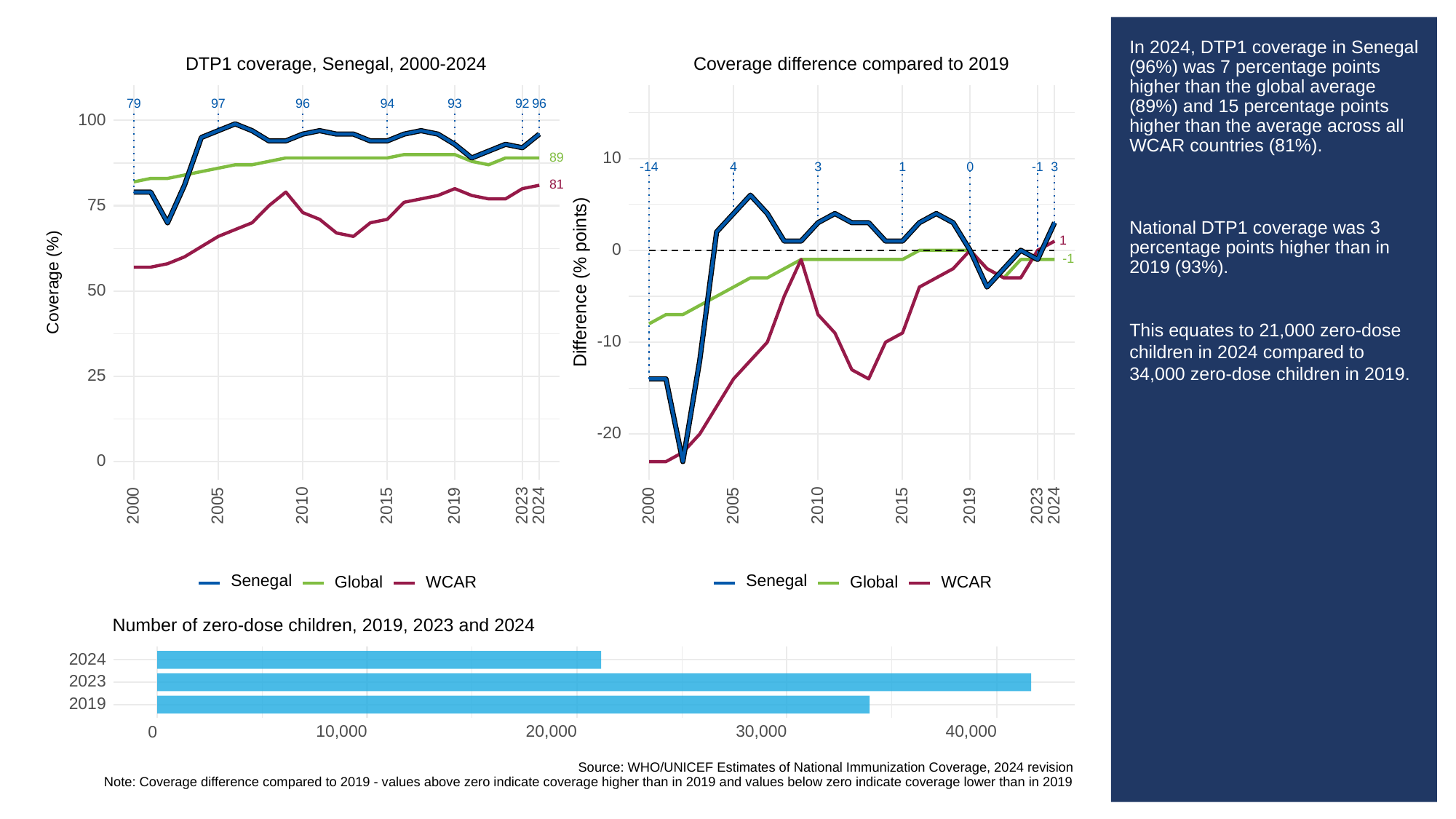

# In 2024, DTP1 coverage in Senegal (96%) was 7 percentage points higher than the global average (89%) and 15 percentage points higher than the average across all WCAR countries (81%).

National DTP1 coverage was 3 percentage points higher than in 2019 (93%).

This equates to 21,000 zero-dose children in 2024 compared to 34,000 zero-dose children in 2019.

DTP1 coverage, Senegal, 2000-2024
Coverage difference compared to 2019

93
79
97
96
94
92
96

100

10
89

3
3
0
-14
1
-1
4

81

75

1

0

-1
Difference (% points)
Coverage (%)
50

-10

25

-20

0

2023
2023
2000
2005
2010
2015
2019
2024
2000
2005
2010
2015
2019
2024
Senegal
Senegal
Global
WCAR
Global
WCAR

Number of zero-dose children, 2019, 2023 and 2024

2024

2023

2019

10,000
20,000
30,000
40,000
0
Source: WHO/UNICEF Estimates of National Immunization Coverage, 2024 revision
Note: Coverage difference compared to 2019 - values above zero indicate coverage higher than in 2019 and values below zero indicate coverage lower than in 2019